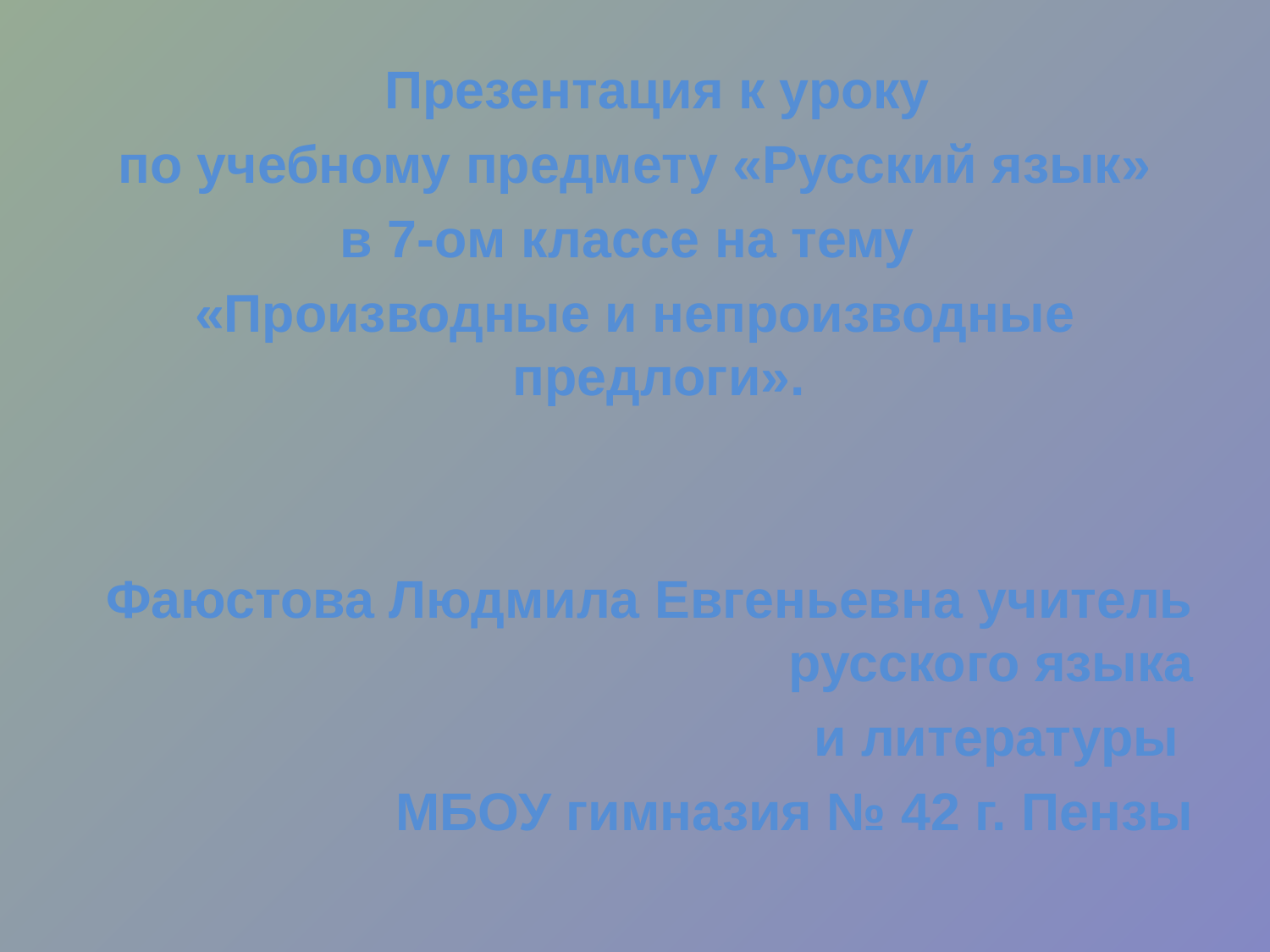

Презентация к уроку
 по учебному предмету «Русский язык»
в 7-ом классе на тему
«Производные и непроизводные предлоги».

Фаюстова Людмила Евгеньевна учитель русского языка
 и литературы
МБОУ гимназия № 42 г. Пензы